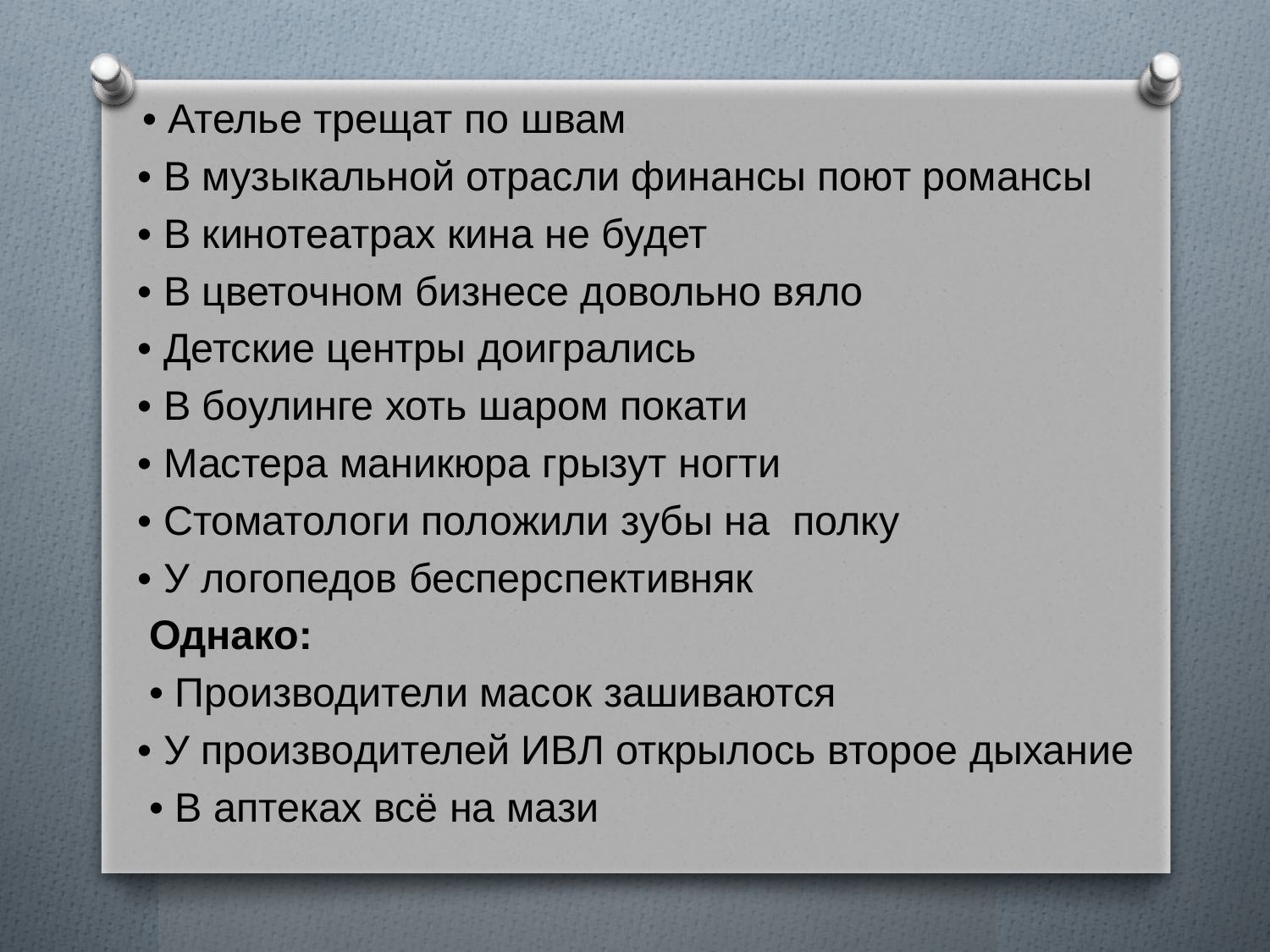

• Ателье трещат по швам
• В музыкальной отрасли финансы поют романсы
• В кинотеатрах кина не будет
• В цветочном бизнесе довольно вяло
• Детские центры доигрались
• В боулинге хоть шаром покати
• Мастера маникюра грызут ногти
• Стоматологи положили зубы на  полку
• У логопедов бесперспективняк
 Однако:
 • Производители масок зашиваются
• У производителей ИВЛ открылось второе дыхание
 • В аптеках всё на мази